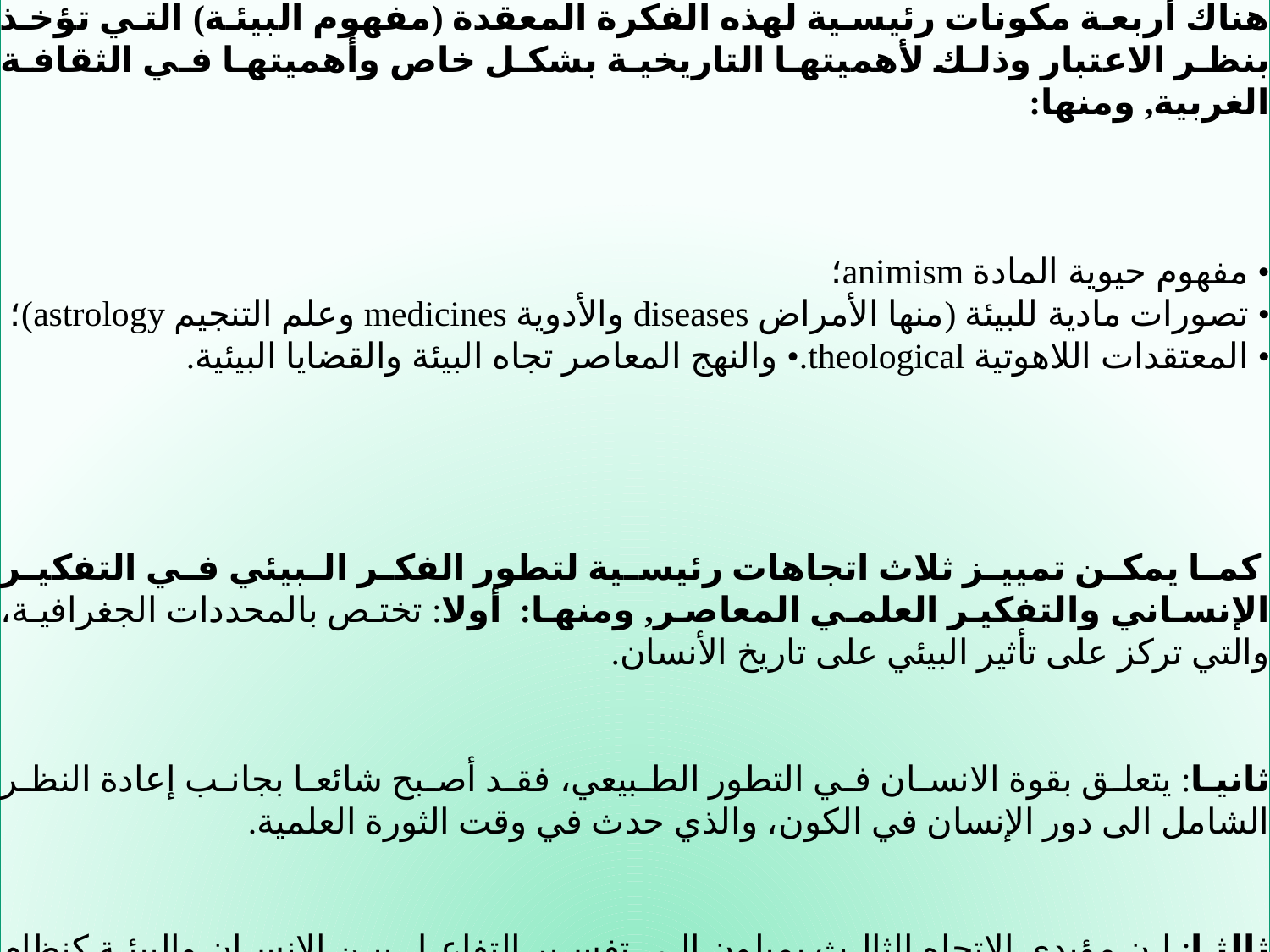

هناك أربعة مكونات رئيسية لهذه الفكرة المعقدة (مفهوم البيئة) التي تؤخذ بنظر الاعتبار وذلك لأهميتها التاريخية بشكل خاص وأهميتها في الثقافة الغربية, ومنها:

• مفهوم حيوية المادة animism؛
• تصورات مادية للبيئة (منها الأمراض diseases والأدوية medicines وعلم التنجيم astrology)؛
• المعتقدات اللاهوتية theological.• والنهج المعاصر تجاه البيئة والقضايا البيئية.

 كما يمكن تمييز ثلاث اتجاهات رئيسية لتطور الفكر البيئي في التفكير الإنساني والتفكير العلمي المعاصر, ومنها:  أولا: تختص بالمحددات الجغرافية، والتي تركز على تأثير البيئي على تاريخ الأنسان.

ثانيا: يتعلق بقوة الانسان في التطور الطبيعي، فقد أصبح شائعا بجانب إعادة النظر الشامل الى دور الإنسان في الكون، والذي حدث في وقت الثورة العلمية.

ثالثا: إن مؤيدي الاتجاه الثالث يميلون إلى تفسير التفاعل بين الإنسان والبيئة كنظام متكامل، وجميع عناصره متساوية في الأهمية، وتتشارك في التأثير المتبادل المعقد.